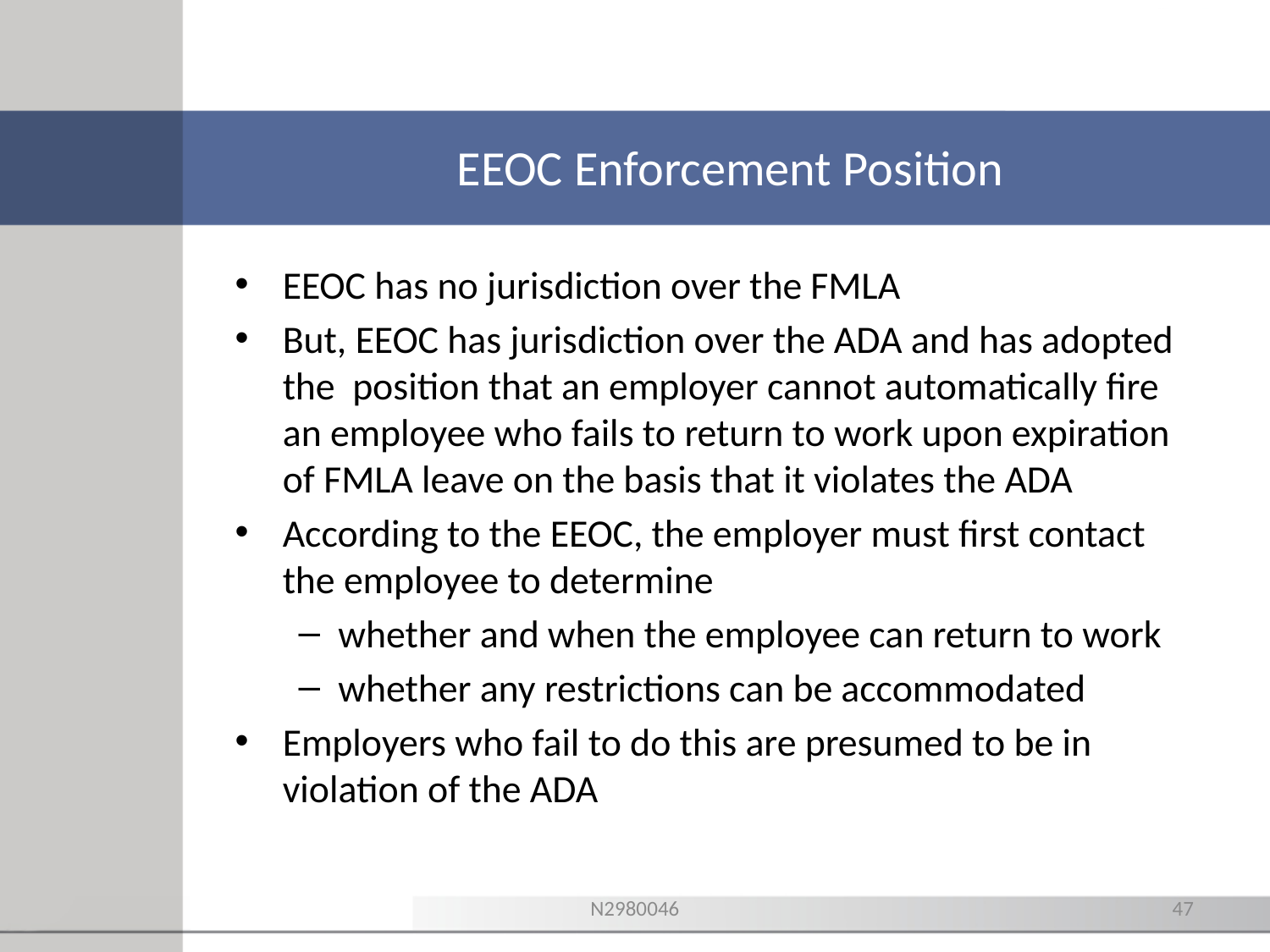

# EEOC Enforcement Position
EEOC has no jurisdiction over the FMLA
But, EEOC has jurisdiction over the ADA and has adopted the  position that an employer cannot automatically fire an employee who fails to return to work upon expiration of FMLA leave on the basis that it violates the ADA
According to the EEOC, the employer must first contact the employee to determine
whether and when the employee can return to work
whether any restrictions can be accommodated
Employers who fail to do this are presumed to be in violation of the ADA
N2980046
47